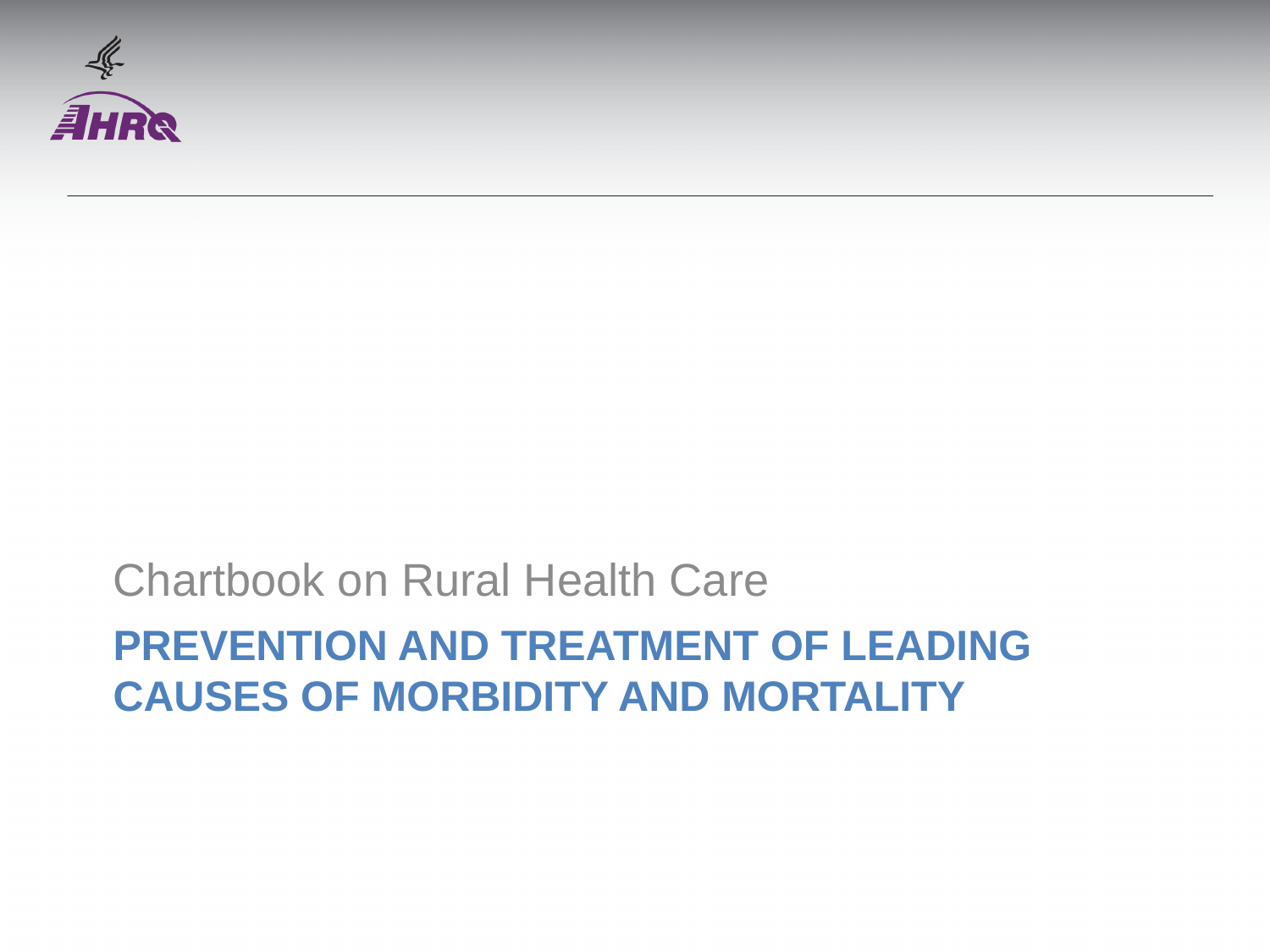

Chartbook on Rural Health Care
# Prevention and Treatment of Leading Causes of Morbidity and Mortality